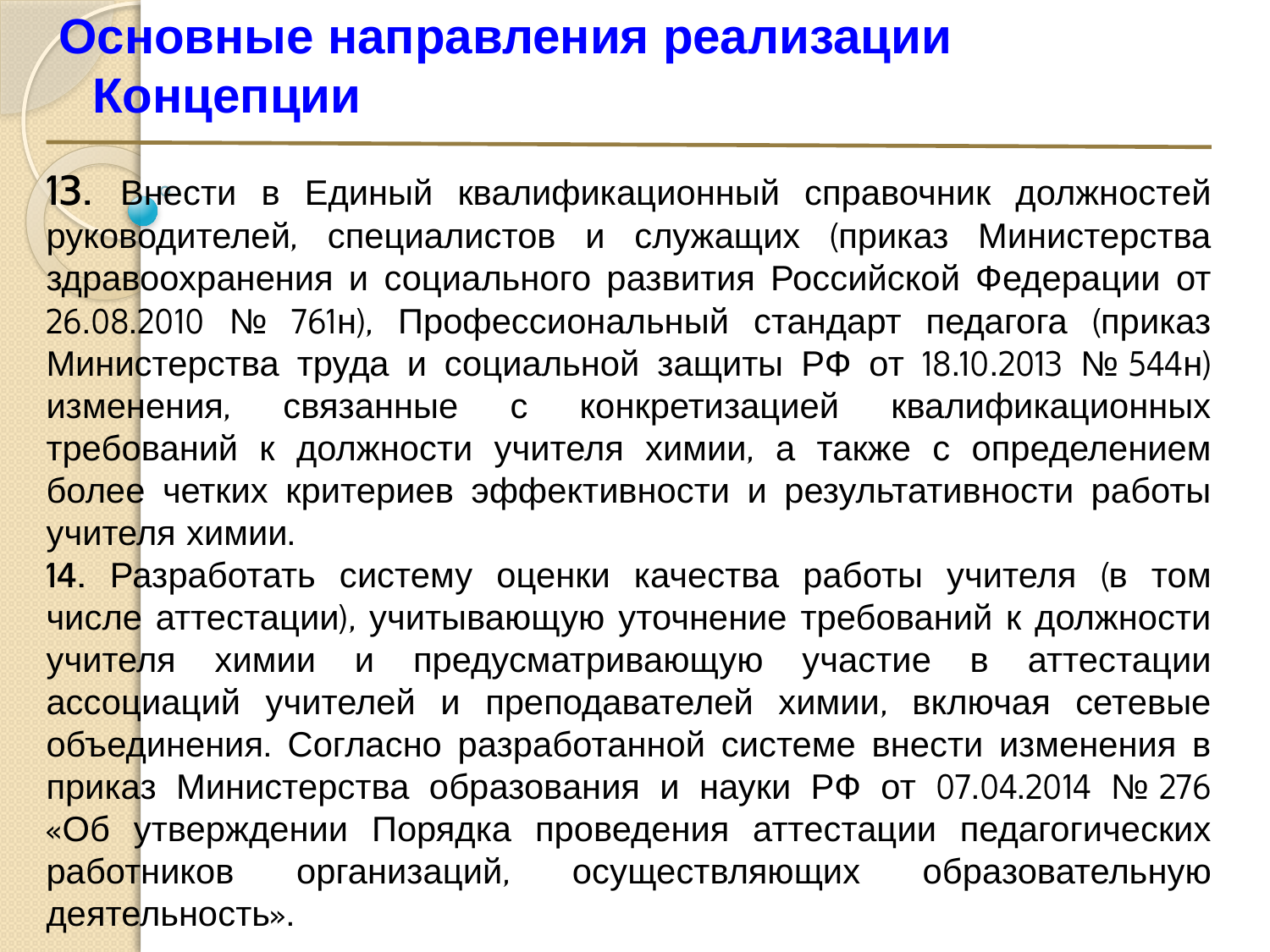

# Основные направления реализации Концепции

13. Внести в Единый квалификационный справочник должностей руководителей, специалистов и служащих (приказ Министерства здравоохранения и социального развития Российской Федерации от 26.08.2010 № 761н), Профессиональный стандарт педагога (приказ Министерства труда и социальной защиты РФ от 18.10.2013 № 544н) изменения, связанные с конкретизацией квалификационных требований к должности учителя химии, а также с определением более четких критериев эффективности и результативности работы учителя химии.
14. Разработать систему оценки качества работы учителя (в том числе аттестации), учитывающую уточнение требований к должности учителя химии и предусматривающую участие в аттестации ассоциаций учителей и преподавателей химии, включая сетевые объединения. Согласно разработанной системе внести изменения в приказ Министерства образования и науки РФ от 07.04.2014 № 276 «Об утверждении Порядка проведения аттестации педагогических работников организаций, осуществляющих образовательную деятельность».